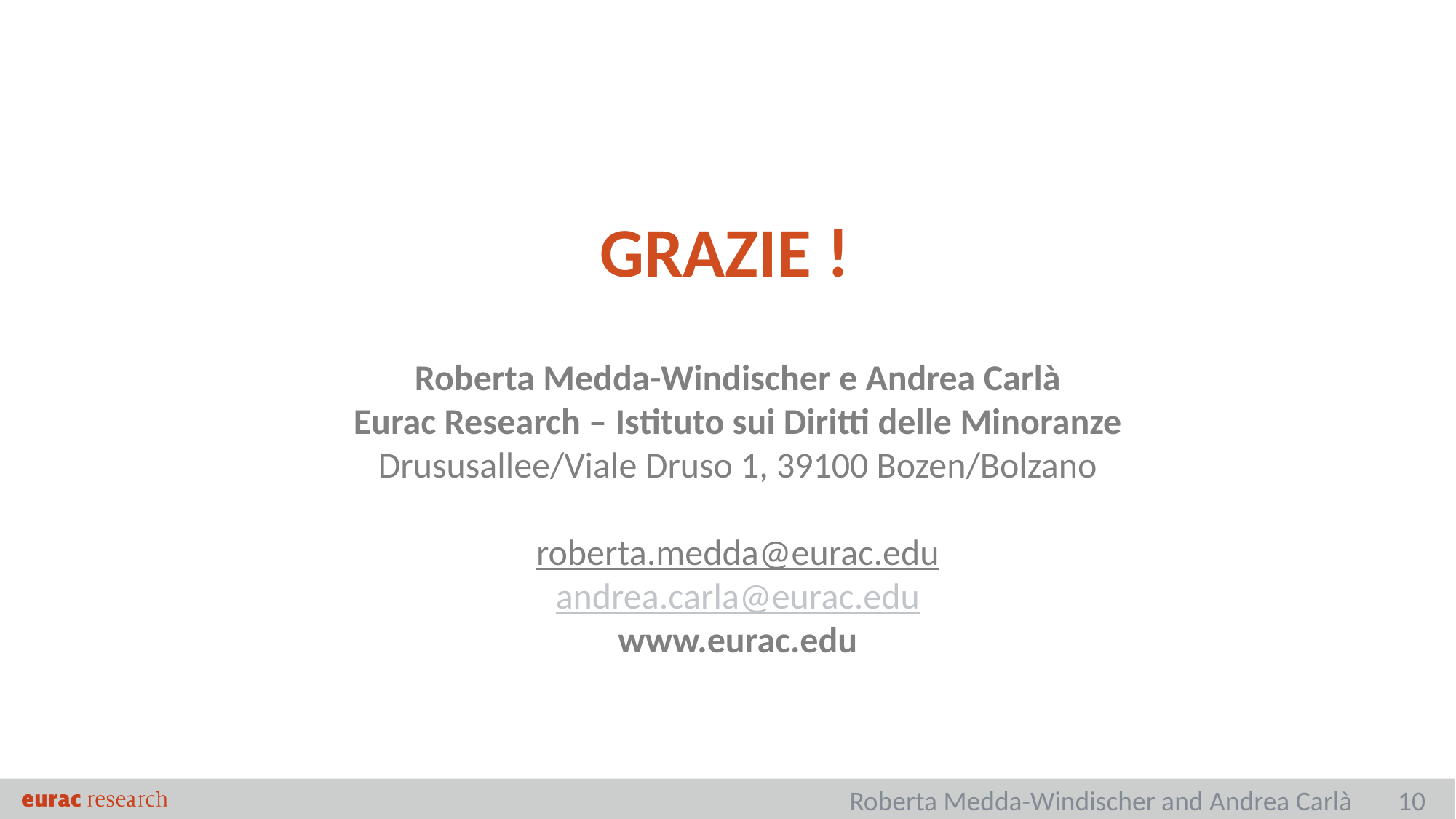

Grazie !
Roberta Medda-Windischer e Andrea Carlà
Eurac Research – Istituto sui Diritti delle Minoranze
Drususallee/Viale Druso 1, 39100 Bozen/Bolzano

roberta.medda@eurac.edu
andrea.carla@eurac.edu
www.eurac.edu